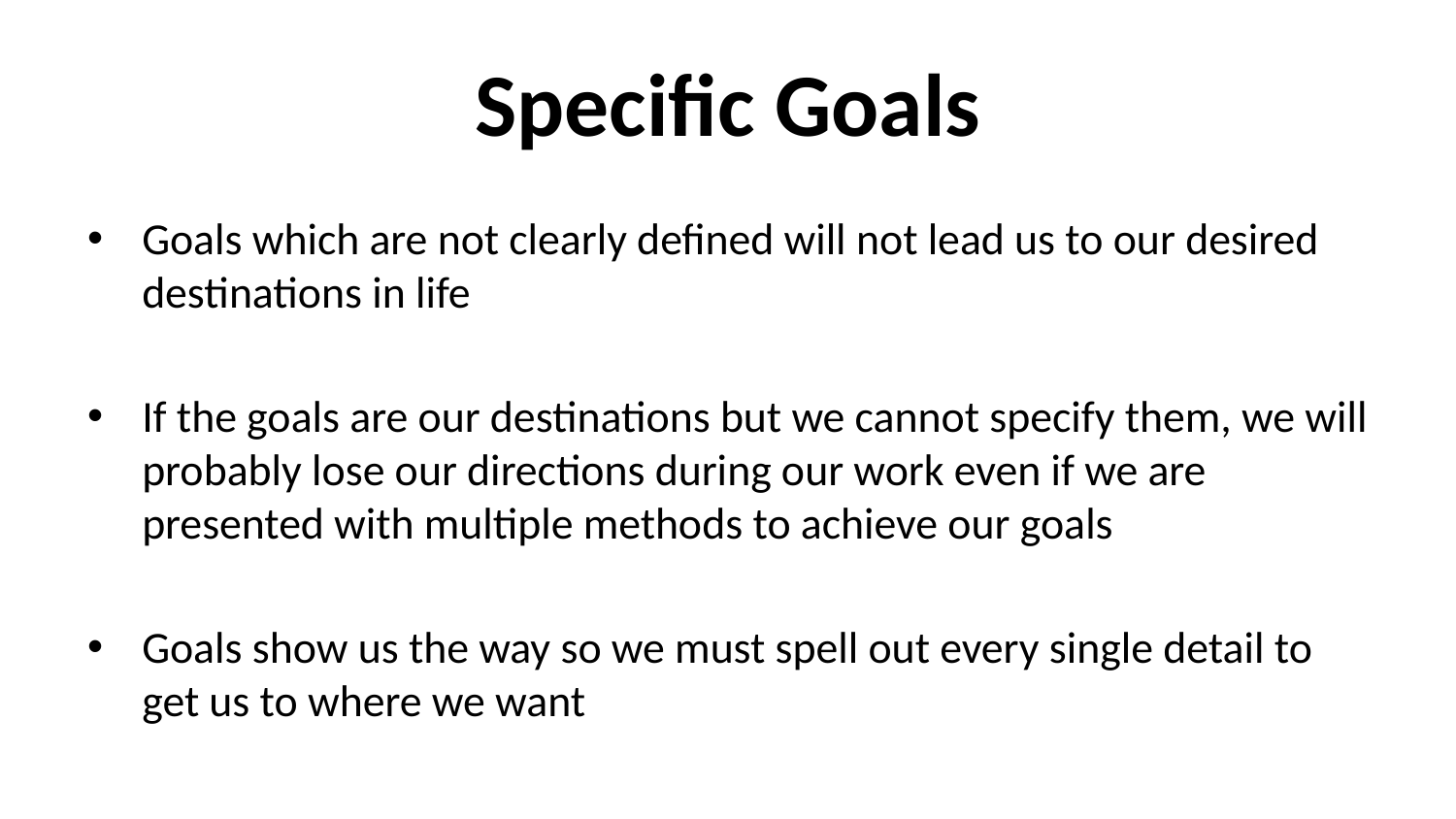

# Specific Goals
Goals which are not clearly defined will not lead us to our desired destinations in life

If the goals are our destinations but we cannot specify them, we will probably lose our directions during our work even if we are presented with multiple methods to achieve our goals

Goals show us the way so we must spell out every single detail to get us to where we want